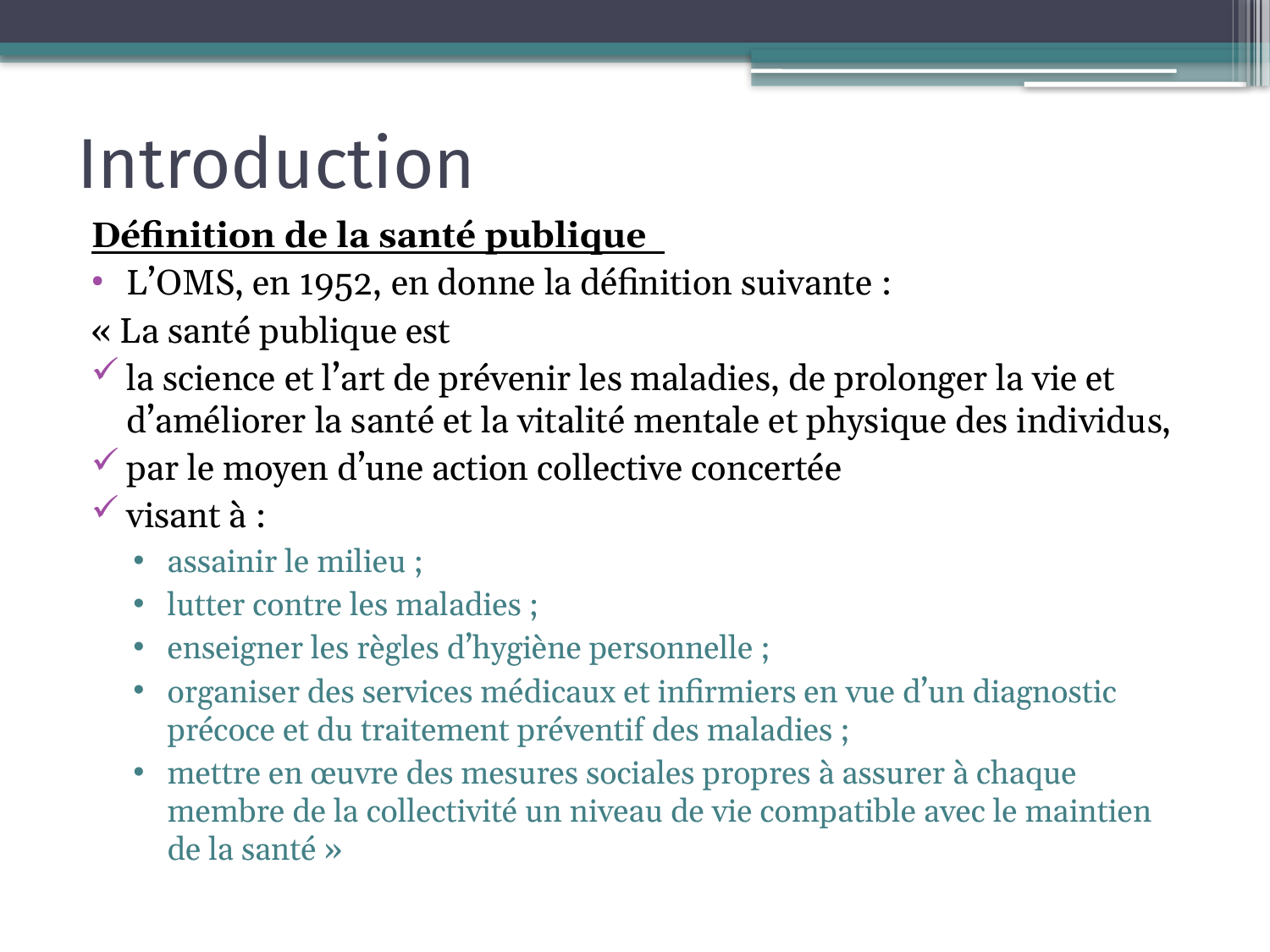

# Introduction
Définition de la santé publique
L’OMS, en 1952, en donne la définition suivante :
« La santé publique est
la science et l’art de prévenir les maladies, de prolonger la vie et d’améliorer la santé et la vitalité mentale et physique des individus,
par le moyen d’une action collective concertée
visant à :
assainir le milieu ;
lutter contre les maladies ;
enseigner les règles d’hygiène personnelle ;
organiser des services médicaux et infirmiers en vue d’un diagnostic précoce et du traitement préventif des maladies ;
mettre en œuvre des mesures sociales propres à assurer à chaque membre de la collectivité un niveau de vie compatible avec le maintien de la santé »